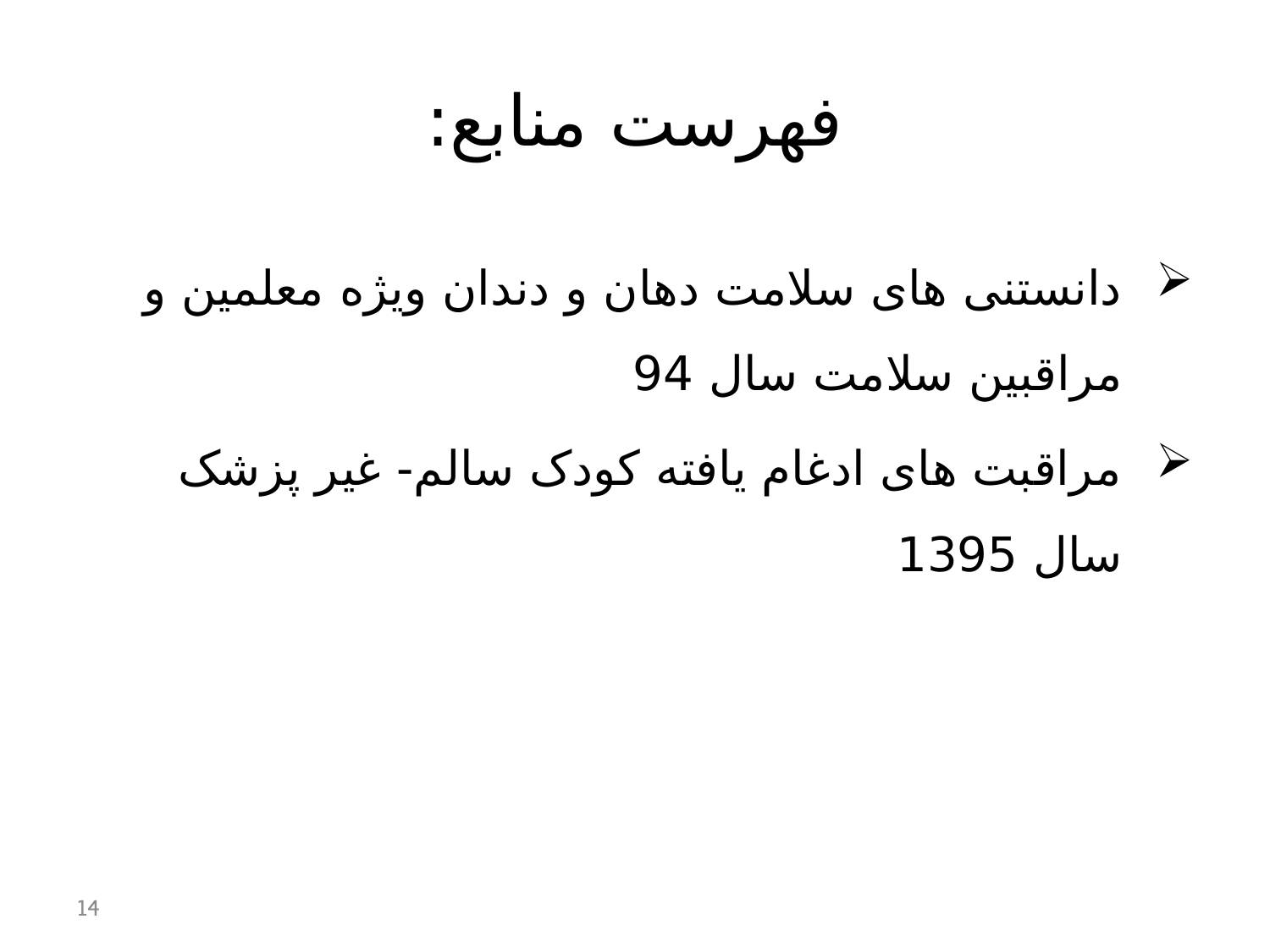

# فهرست منابع:
دانستنی های سلامت دهان و دندان ویژه معلمین و مراقبین سلامت سال 94
مراقبت های ادغام یافته کودک سالم- غیر پزشک سال 1395

14